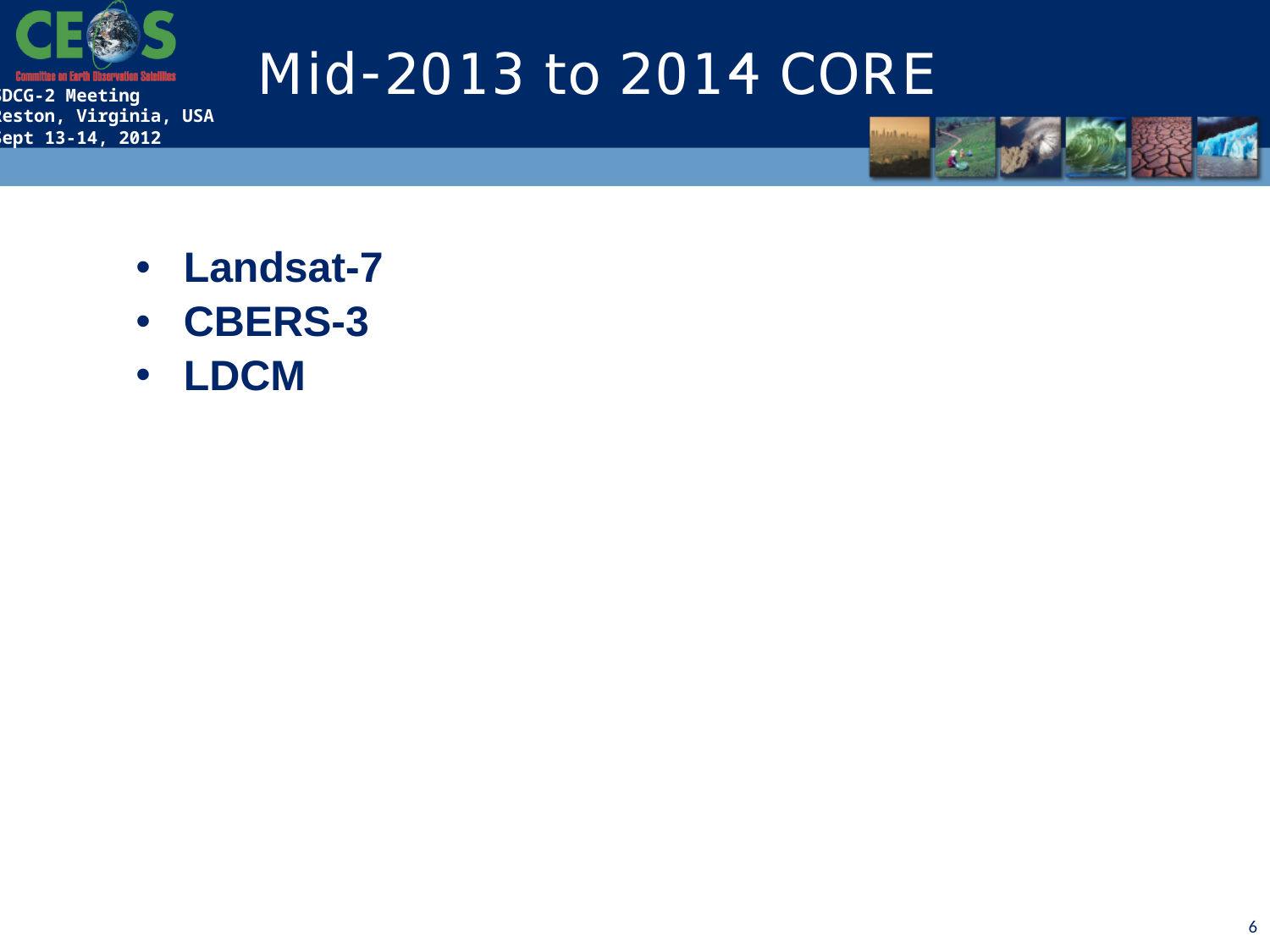

Mid-2013 to 2014 CORE
Landsat-7
CBERS-3
LDCM

6